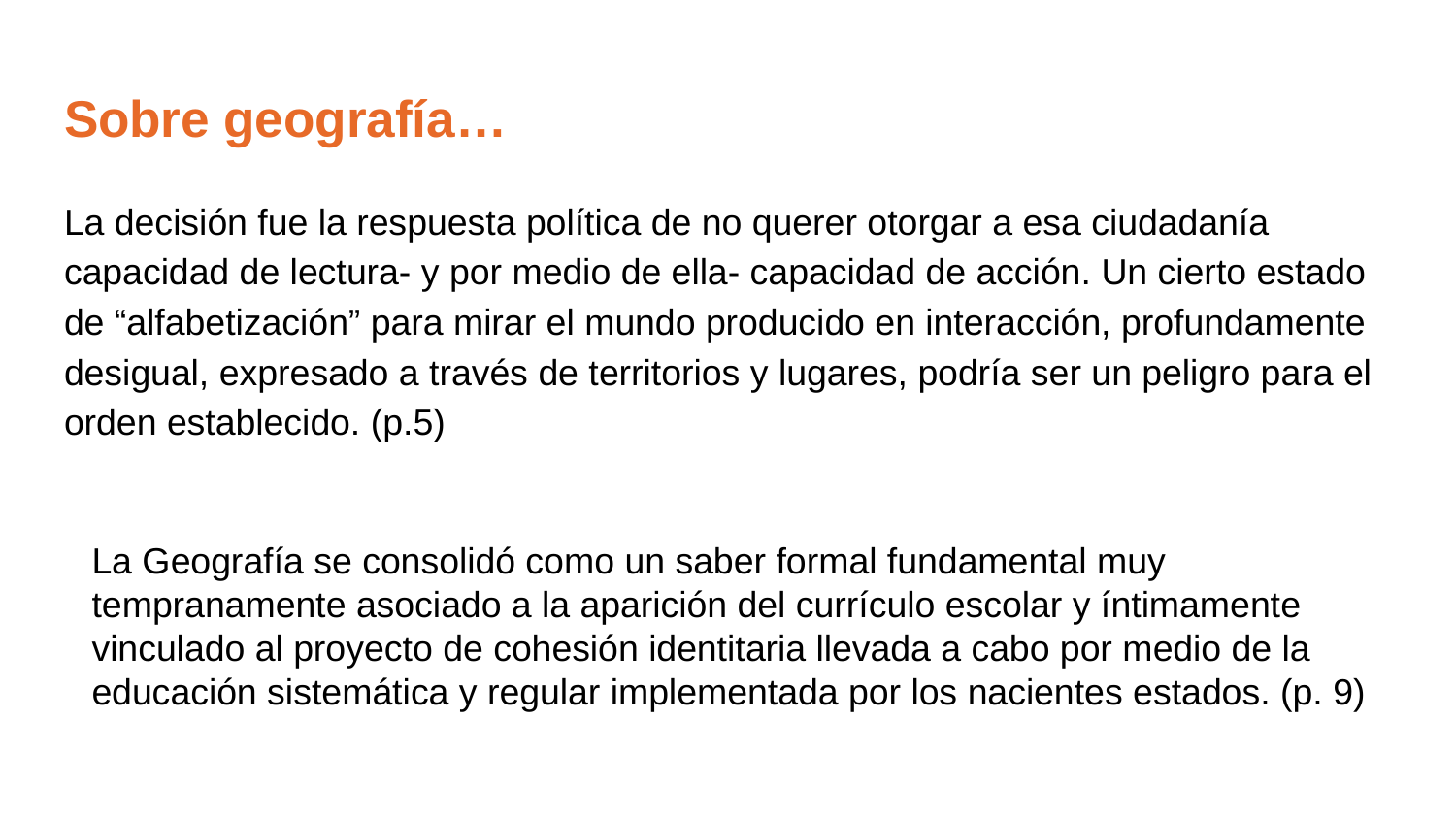

# Sobre geografía…
La decisión fue la respuesta política de no querer otorgar a esa ciudadanía capacidad de lectura- y por medio de ella- capacidad de acción. Un cierto estado de “alfabetización” para mirar el mundo producido en interacción, profundamente desigual, expresado a través de territorios y lugares, podría ser un peligro para el orden establecido. (p.5)

La Geografía se consolidó como un saber formal fundamental muy tempranamente asociado a la aparición del currículo escolar y íntimamente vinculado al proyecto de cohesión identitaria llevada a cabo por medio de la educación sistemática y regular implementada por los nacientes estados. (p. 9)